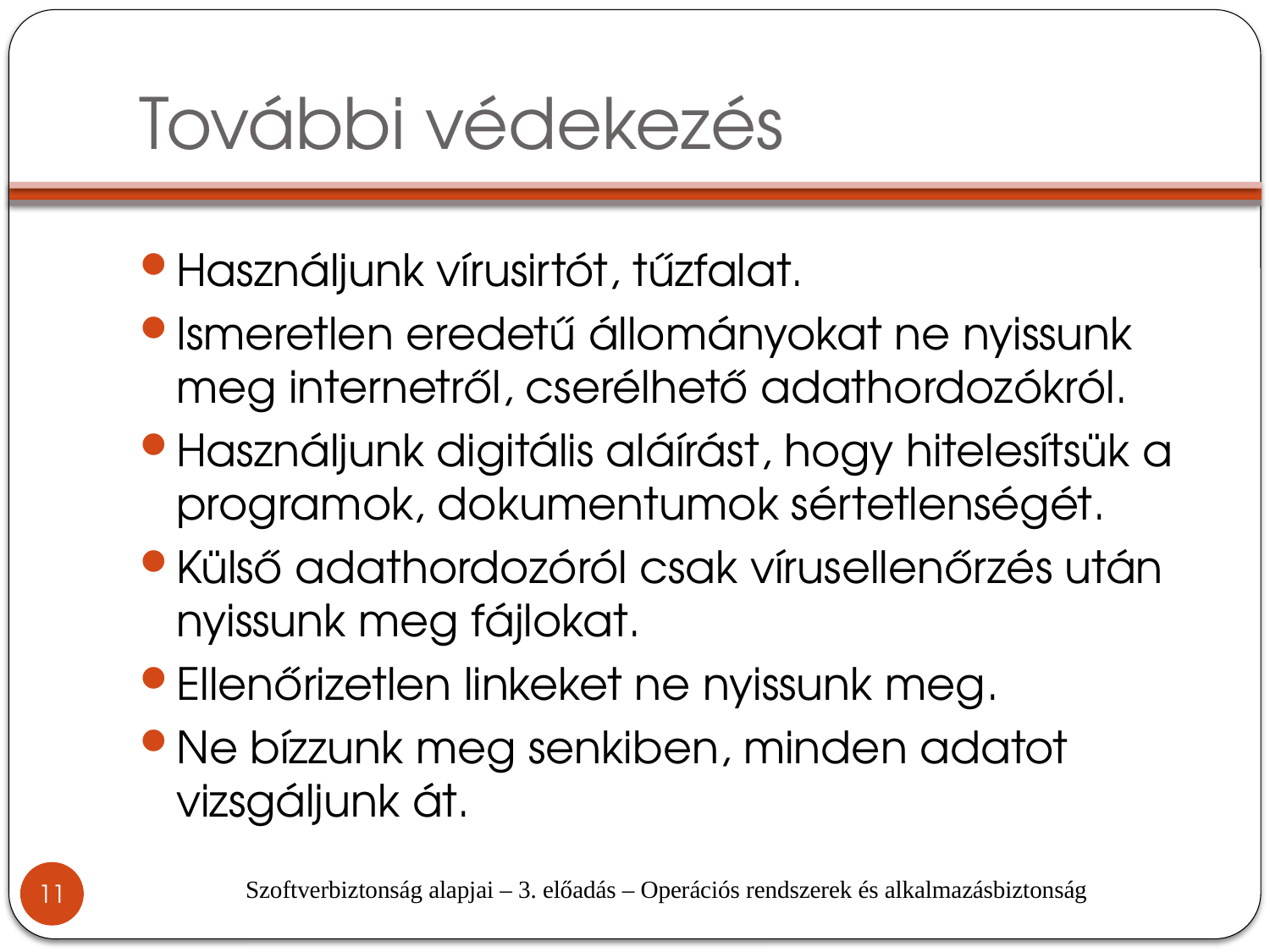

# További védekezés
Használjunk vírusirtót, tűzfalat.
Ismeretlen eredetű állományokat ne nyissunk meg internetről, cserélhető adathordozókról.
Használjunk digitális aláírást, hogy hitelesítsük a programok, dokumentumok sértetlenségét.
Külső adathordozóról csak vírusellenőrzés után nyissunk meg fájlokat.
Ellenőrizetlen linkeket ne nyissunk meg.
Ne bízzunk meg senkiben, minden adatot vizsgáljunk át.
Szoftverbiztonság alapjai – 3. előadás – Operációs rendszerek és alkalmazásbiztonság
11